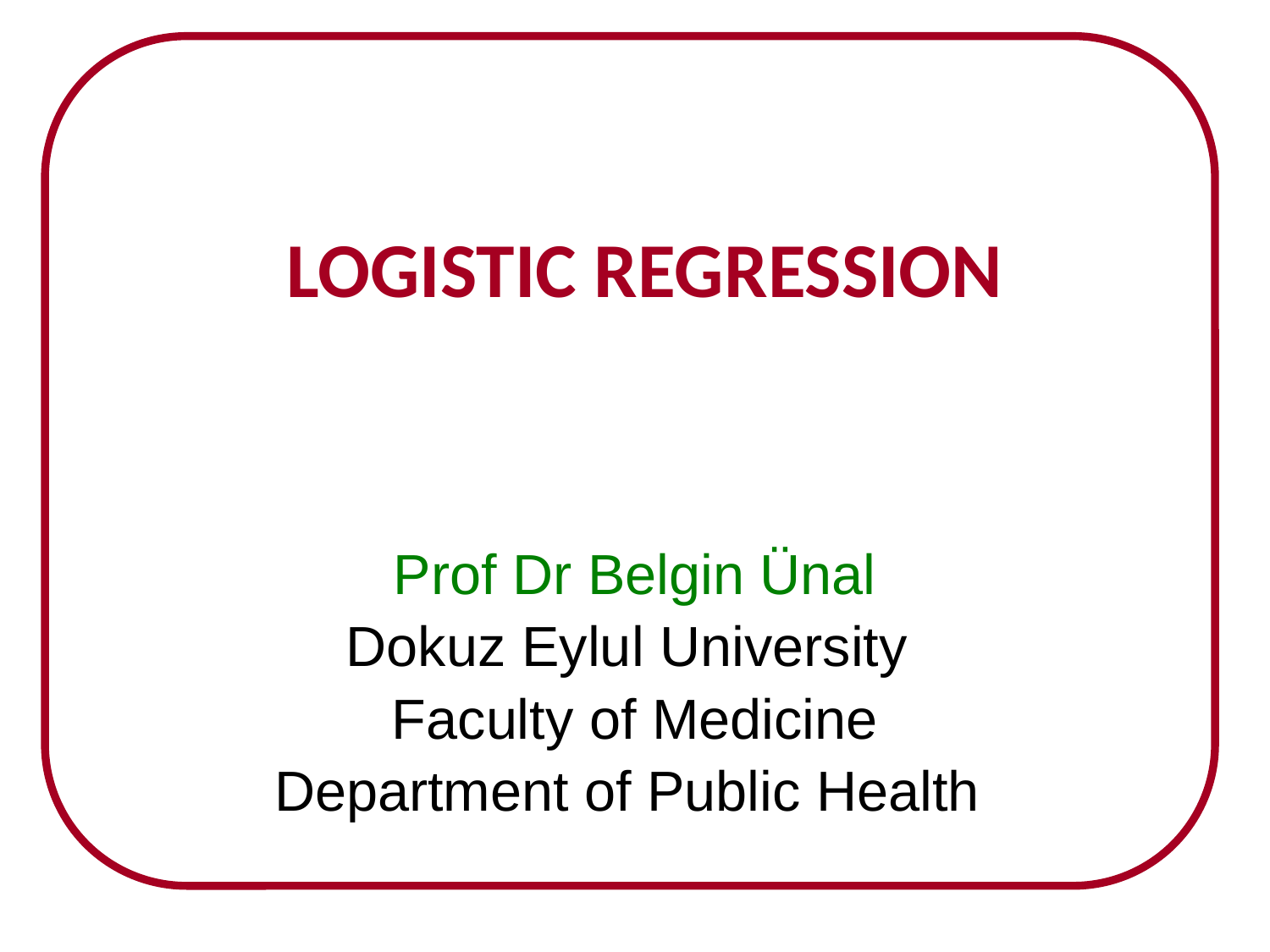

# LOGISTIC REGRESSION
Prof Dr Belgin Ünal
Dokuz Eylul University
Faculty of Medicine
Department of Public Health